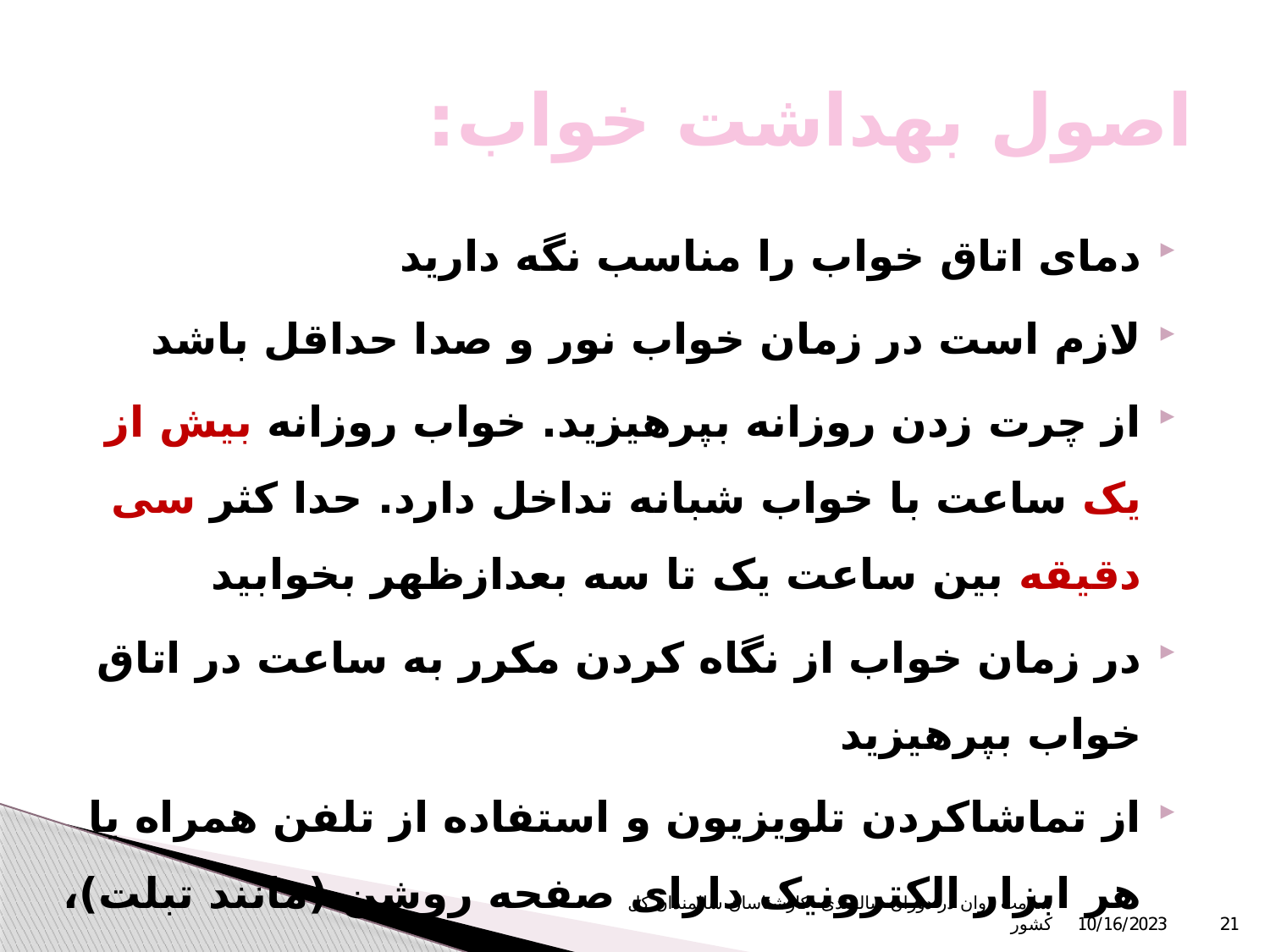

# اصول بهداشت خواب:
دمای اتاق خواب را مناسب نگه دارید
لازم است در زمان خواب نور و صدا حداقل باشد
از چرت زدن روزانه بپرهیزید. خواب روزانه بیش از یک ساعت با خواب شبانه تداخل دارد. حدا کثر سی دقیقه بین ساعت یک تا سه بعدازظهر بخوابید
در زمان خواب از نگاه کردن مکرر به ساعت در اتاق خواب بپرهیزید
از تماشاکردن تلویزیون و استفاده از تلفن همراه یا هر ابزار الکترونیک دارای صفحه روشن (مانند تبلت)، در رختخواب و ساعت های پایانی شب اجتناب کنید

سلامت روان در دوران سالمندی- کارشناسان سالمندان کل کشور
10/16/2023
21